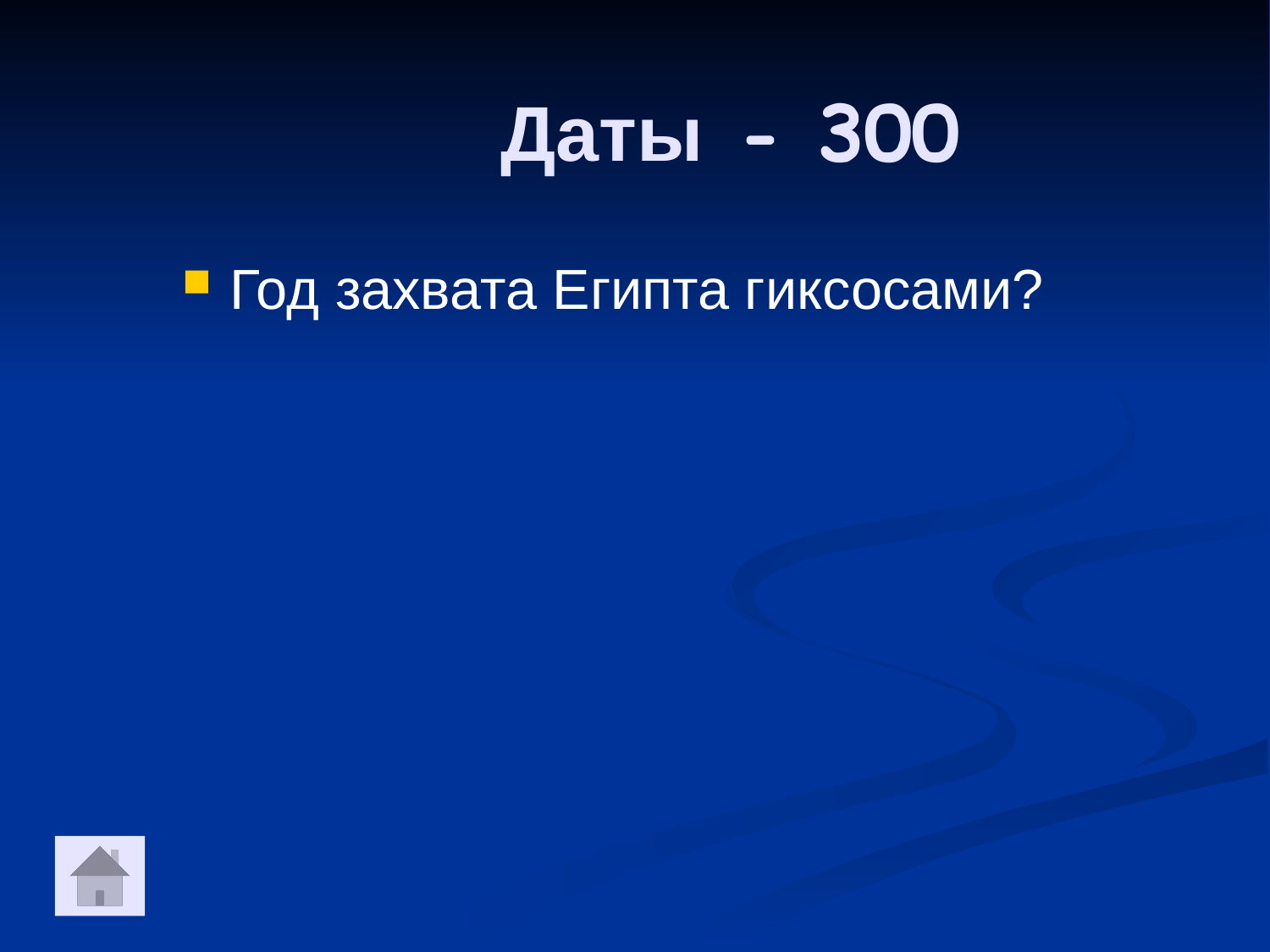

Даты - 300

Год захвата Египта гиксосами?